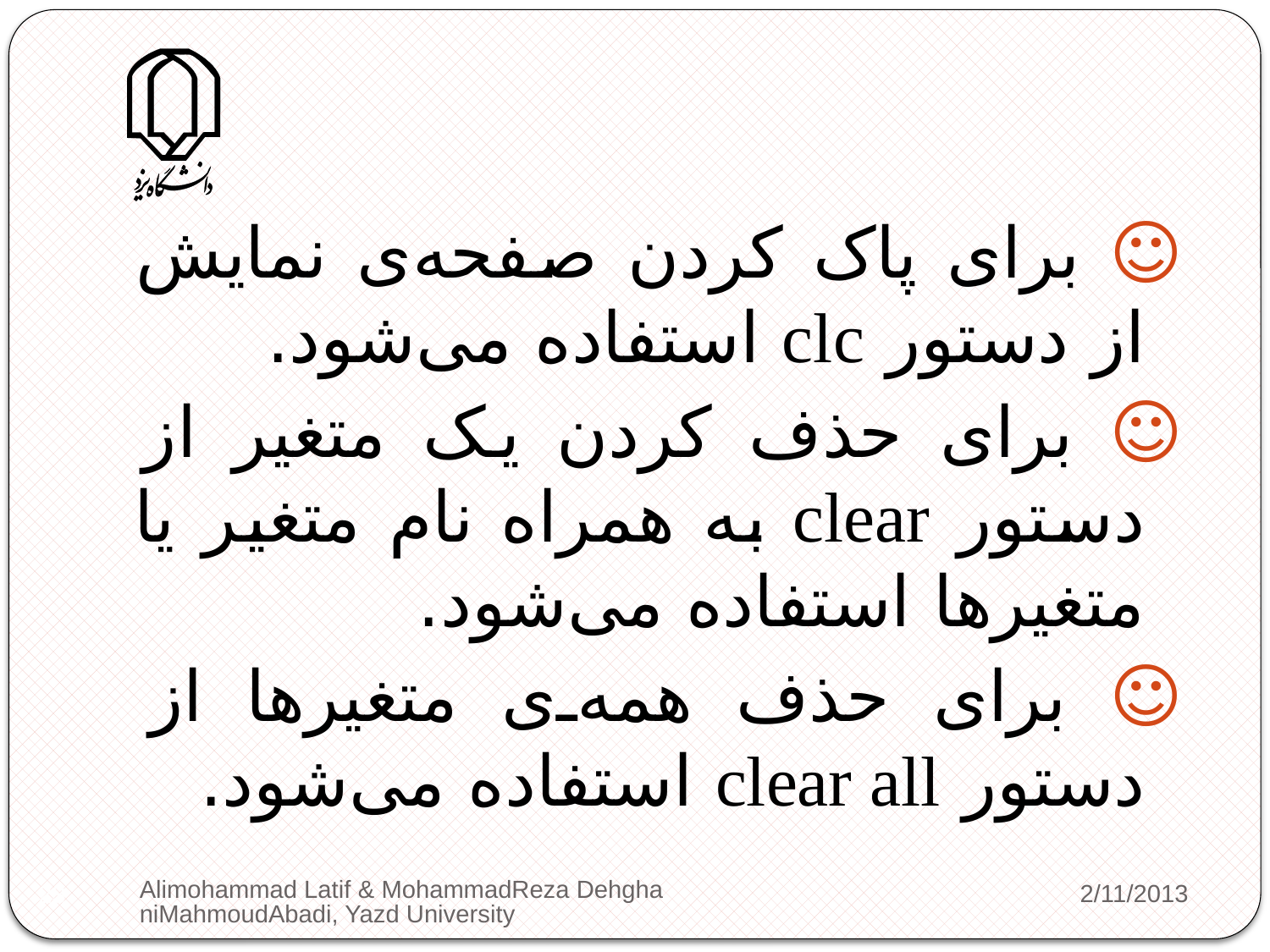

☺ برای پاک کردن صفحه‌ی نمایش از دستور clc استفاده می‌شود.
☺ برای حذف کردن یک متغیر از دستور clear به همراه نام متغیر یا متغیرها استفاده می‌شود.
☺ برای حذف همه‌ی متغیرها از دستور clear all استفاده می‌شود.
Alimohammad Latif & MohammadReza DehghaniMahmoudAbadi, Yazd University
2/11/2013
23